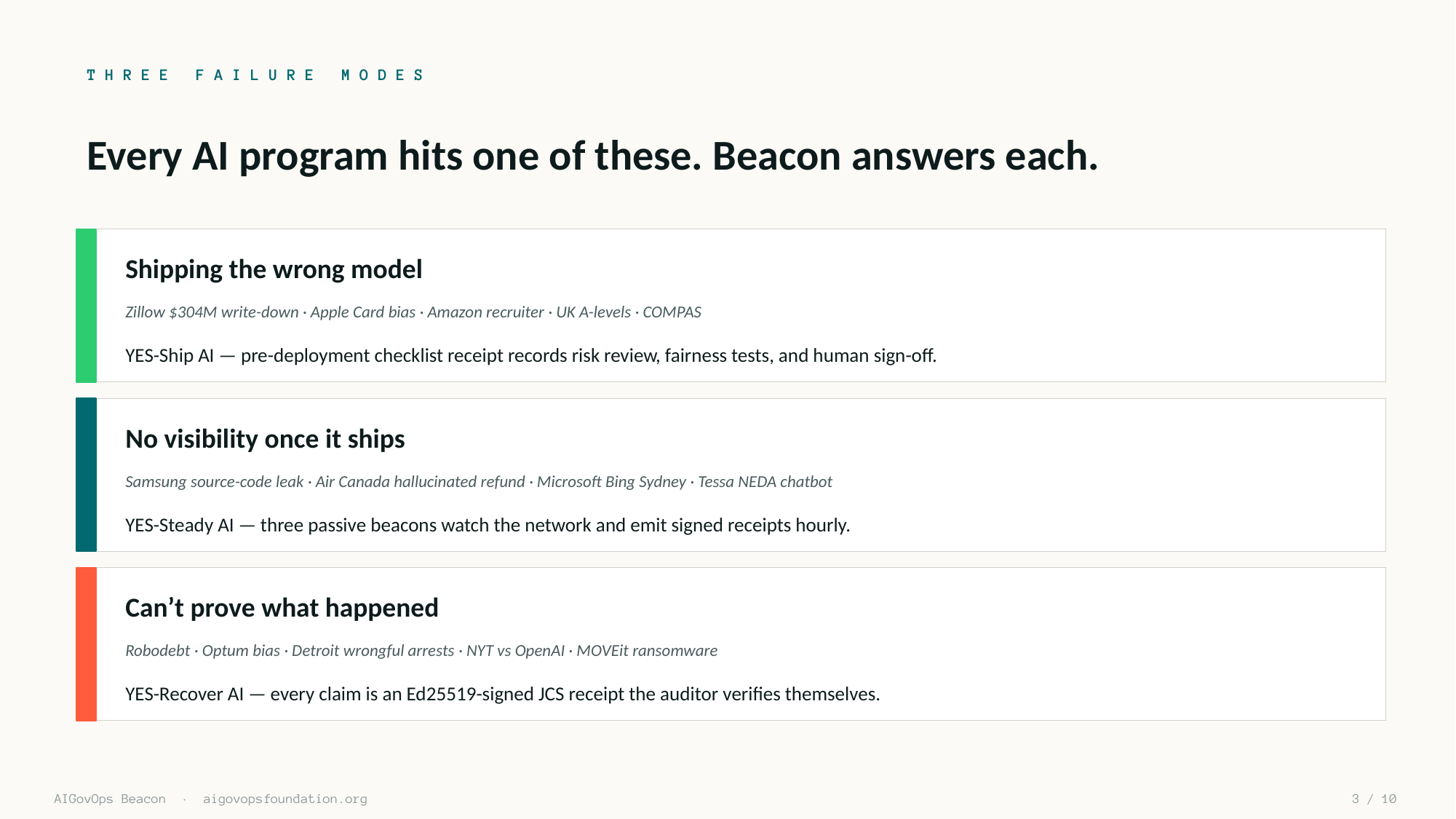

THREE FAILURE MODES
Every AI program hits one of these. Beacon answers each.

Shipping the wrong model
Zillow $304M write-down · Apple Card bias · Amazon recruiter · UK A-levels · COMPAS
YES-Ship AI — pre-deployment checklist receipt records risk review, fairness tests, and human sign-off.

No visibility once it ships
Samsung source-code leak · Air Canada hallucinated refund · Microsoft Bing Sydney · Tessa NEDA chatbot
YES-Steady AI — three passive beacons watch the network and emit signed receipts hourly.

Can’t prove what happened
Robodebt · Optum bias · Detroit wrongful arrests · NYT vs OpenAI · MOVEit ransomware
YES-Recover AI — every claim is an Ed25519-signed JCS receipt the auditor verifies themselves.
AIGovOps Beacon  ·  aigovopsfoundation.org
3 / 10